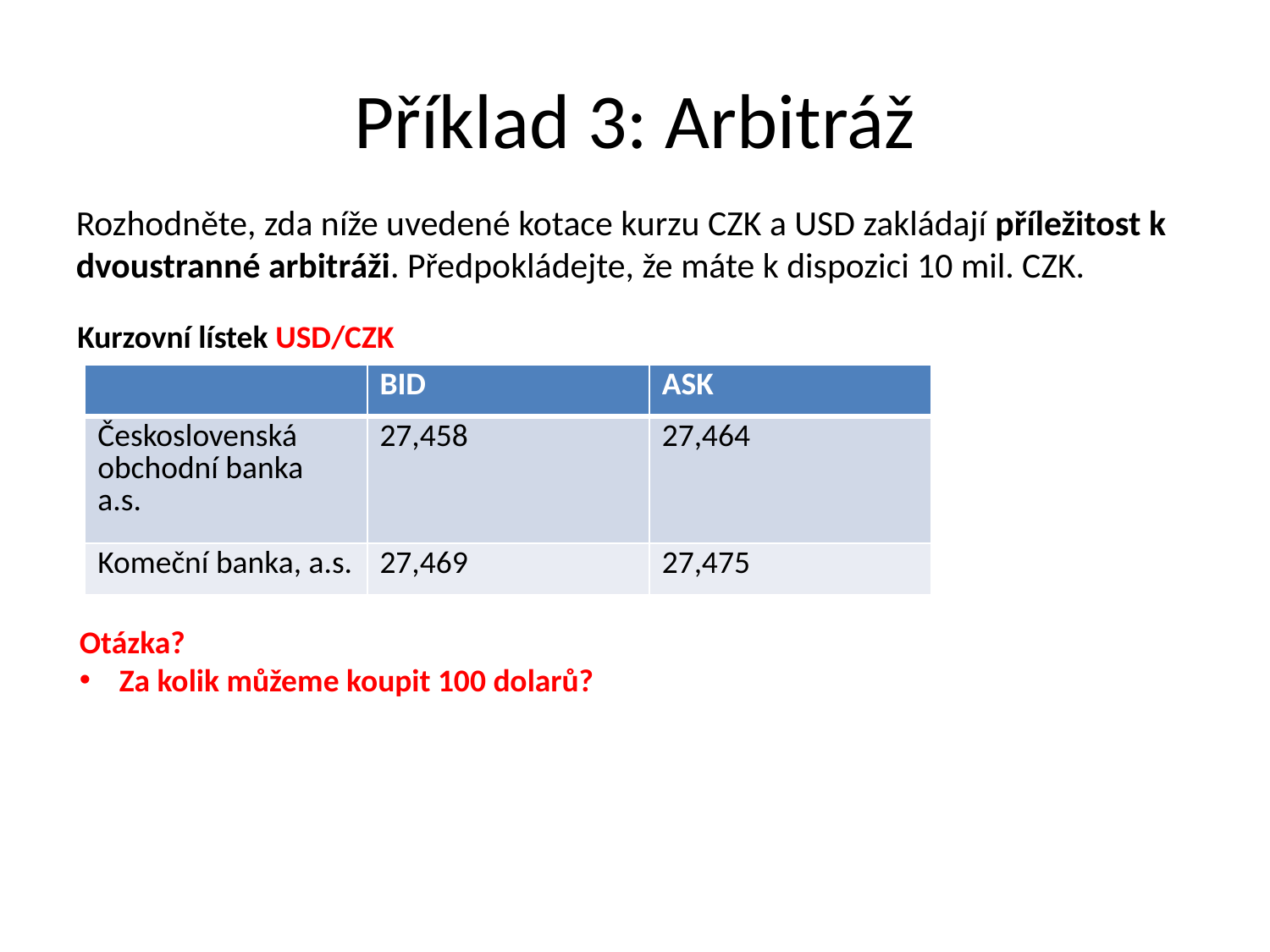

# Příklad 3: Arbitráž
Rozhodněte, zda níže uvedené kotace kurzu CZK a USD zakládají příležitost k dvoustranné arbitráži. Předpokládejte, že máte k dispozici 10 mil. CZK.

Kurzovní lístek USD/CZK
|  | BID | ASK |
| --- | --- | --- |
| Československá obchodní banka a.s. | 27,458 | 27,464 |
| Komeční banka, a.s. | 27,469 | 27,475 |
Otázka?
Za kolik můžeme koupit 100 dolarů?